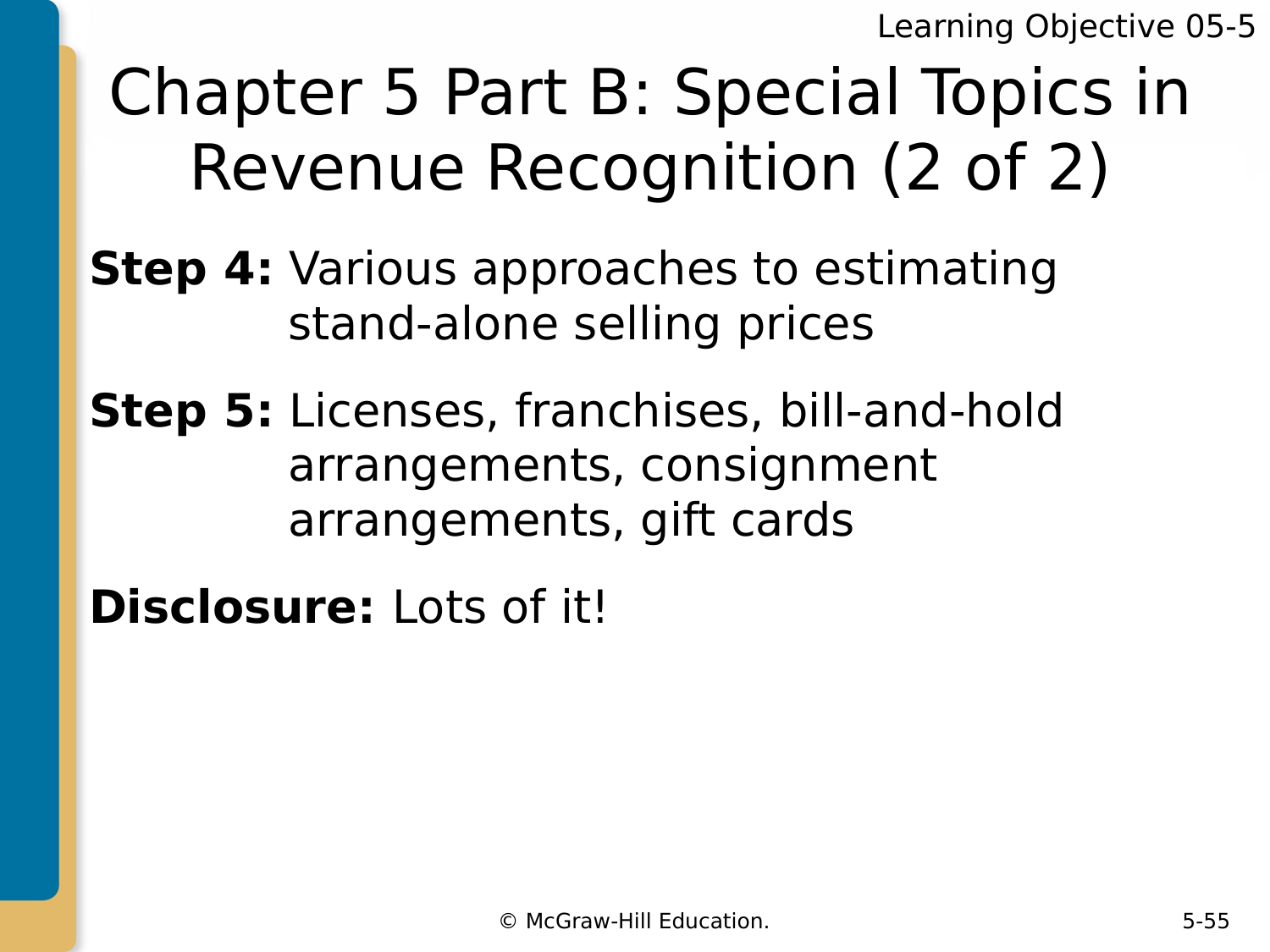

Learning Objective 05-5
# Chapter 5 Part B: Special Topics in Revenue Recognition (2 of 2)
Step 4: Various approaches to estimating stand-alone selling prices
Step 5: Licenses, franchises, bill-and-hold arrangements, consignment arrangements, gift cards
Disclosure: Lots of it!